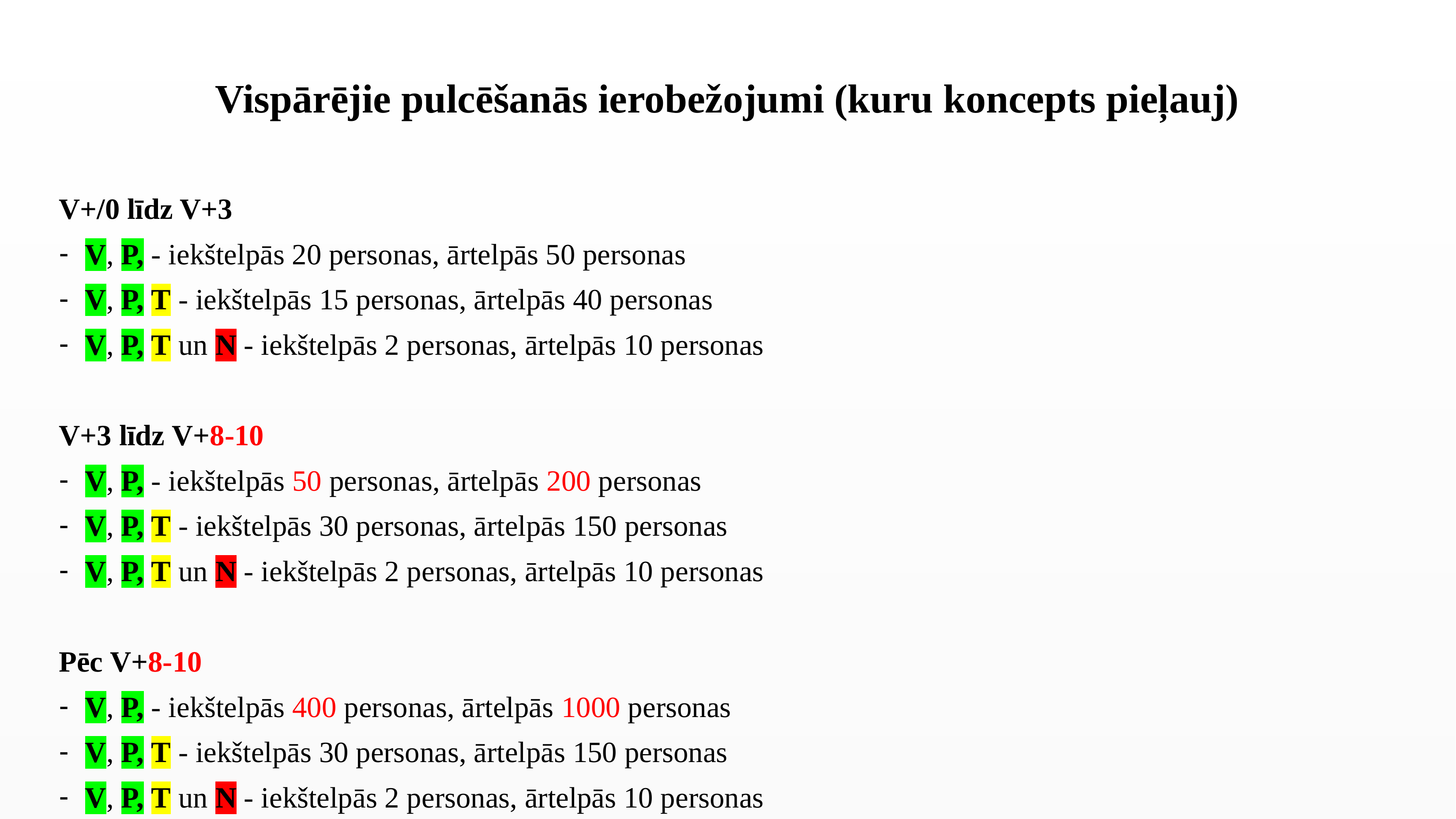

# Vispārējie pulcēšanās ierobežojumi (kuru koncepts pieļauj)

V+/0 līdz V+3
V, P, - iekštelpās 20 personas, ārtelpās 50 personas
V, P, T - iekštelpās 15 personas, ārtelpās 40 personas
V, P, T un N - iekštelpās 2 personas, ārtelpās 10 personas

V+3 līdz V+8-10
V, P, - iekštelpās 50 personas, ārtelpās 200 personas
V, P, T - iekštelpās 30 personas, ārtelpās 150 personas
V, P, T un N - iekštelpās 2 personas, ārtelpās 10 personas

Pēc V+8-10
V, P, - iekštelpās 400 personas, ārtelpās 1000 personas
V, P, T - iekštelpās 30 personas, ārtelpās 150 personas
V, P, T un N - iekštelpās 2 personas, ārtelpās 10 personas